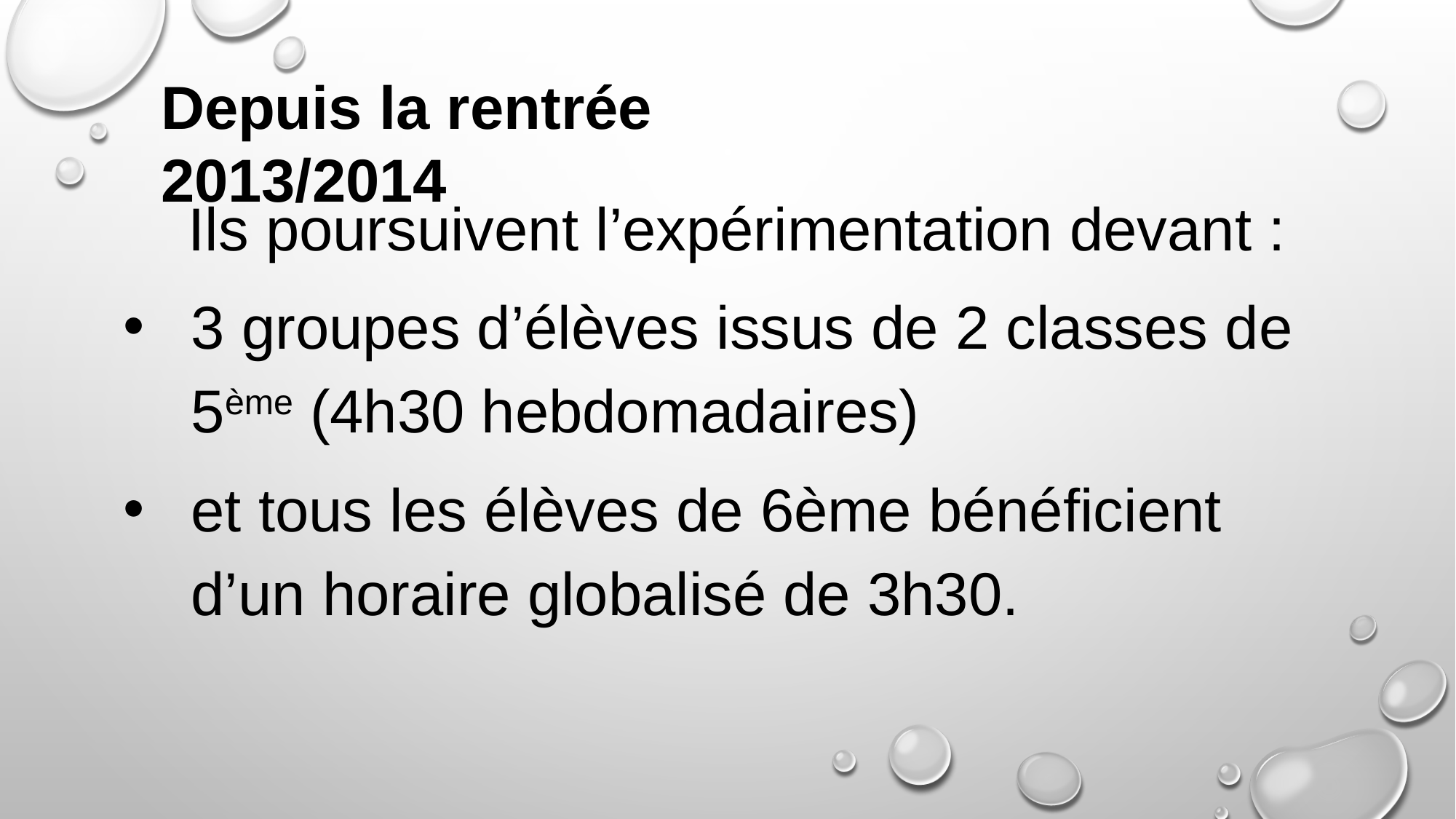

Depuis la rentrée 2013/2014
Ils poursuivent l’expérimentation devant :
3 groupes d’élèves issus de 2 classes de 5ème (4h30 hebdomadaires)
et tous les élèves de 6ème bénéficient d’un horaire globalisé de 3h30.